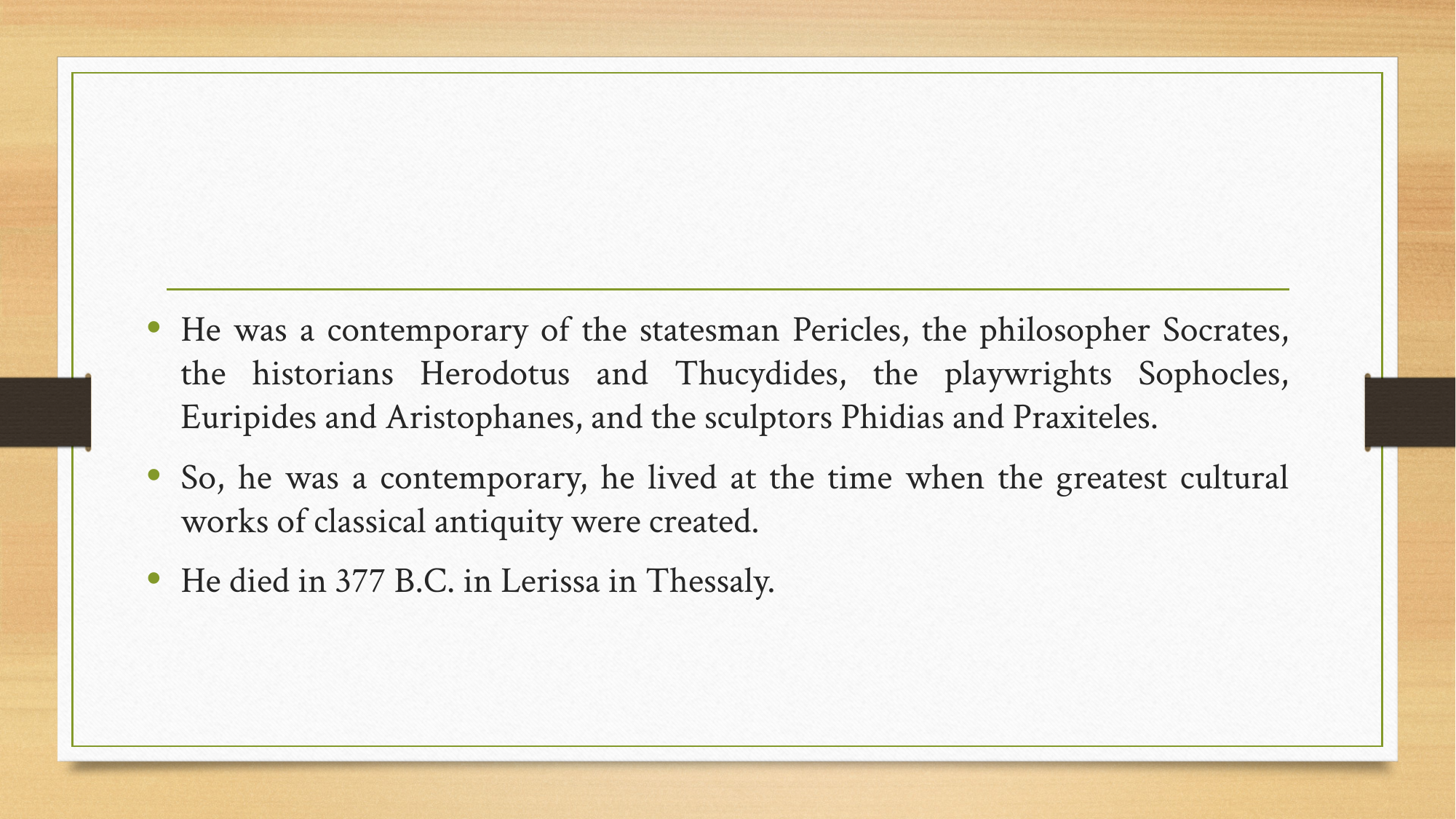

He was a contemporary of the statesman Pericles, the philosopher Socrates, the historians Herodotus and Thucydides, the playwrights Sophocles, Euripides and Aristophanes, and the sculptors Phidias and Praxiteles.
So, he was a contemporary, he lived at the time when the greatest cultural works of classical antiquity were created.
He died in 377 B.C. in Lerissa in Thessaly.